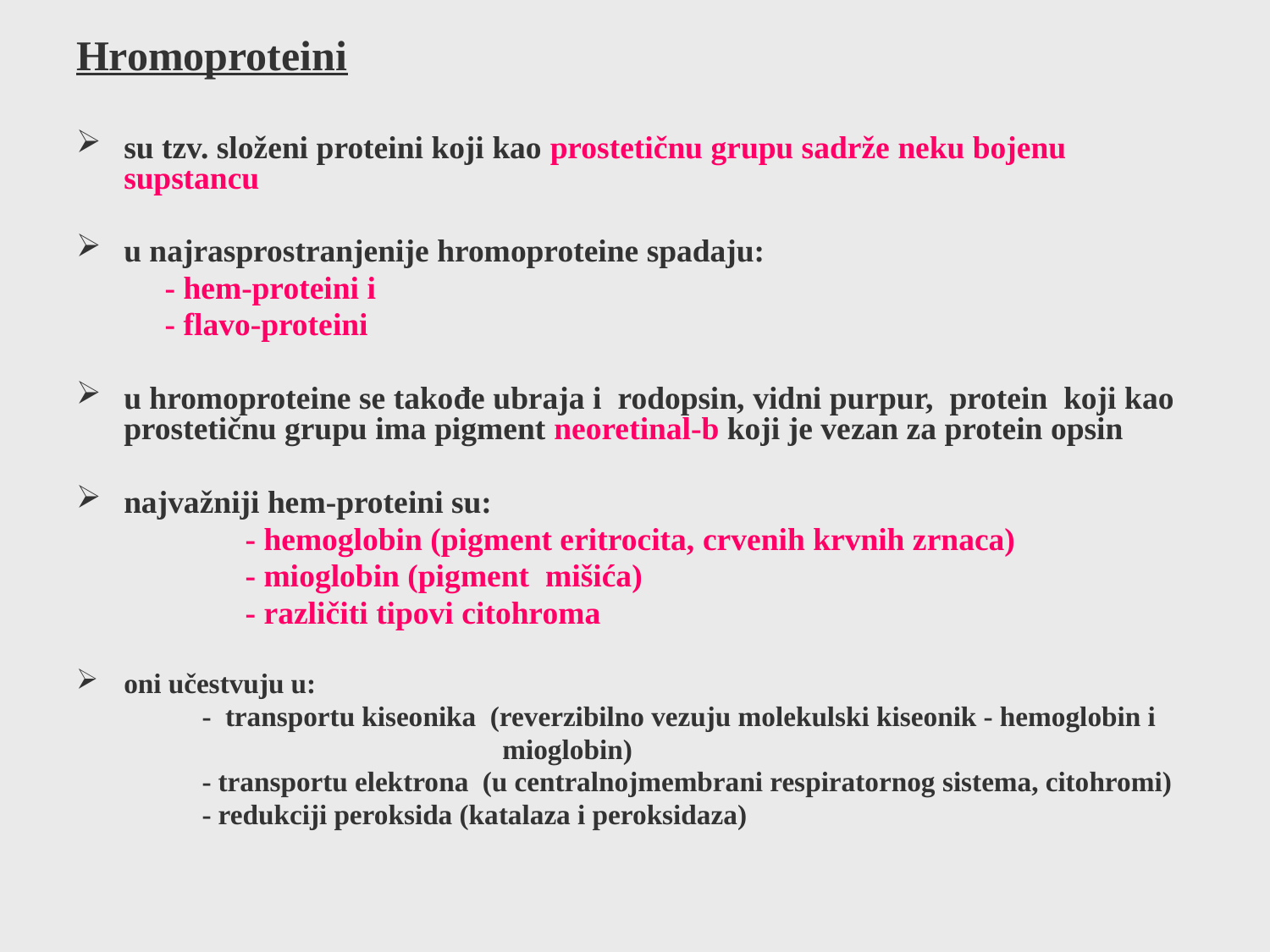

Hromoproteini

su tzv. složeni proteini koji kao prostetičnu grupu sadrže neku bojenu    supstancu

u najrasprostranjenije hromoproteine spadaju:
           - hem-proteini i
           - flavo-proteini

u hromoproteine se takođe ubraja i  rodopsin, vidni purpur,  protein  koji kao   prostetičnu grupu ima pigment neoretinal-b koji je vezan za protein opsin

najvažniji hem-proteini su:
                     - hemoglobin (pigment eritrocita, crvenih krvnih zrnaca)
                     - mioglobin (pigment  mišića)
                     - različiti tipovi citohroma

oni učestvuju u:
                  -  transportu kiseonika  (reverzibilno vezuju molekulski kiseonik - hemoglobin i
                                                             mioglobin)
                  - transportu elektrona  (u centralnojmembrani respiratornog sistema, citohromi)
                  - redukciji peroksida (katalaza i peroksidaza)